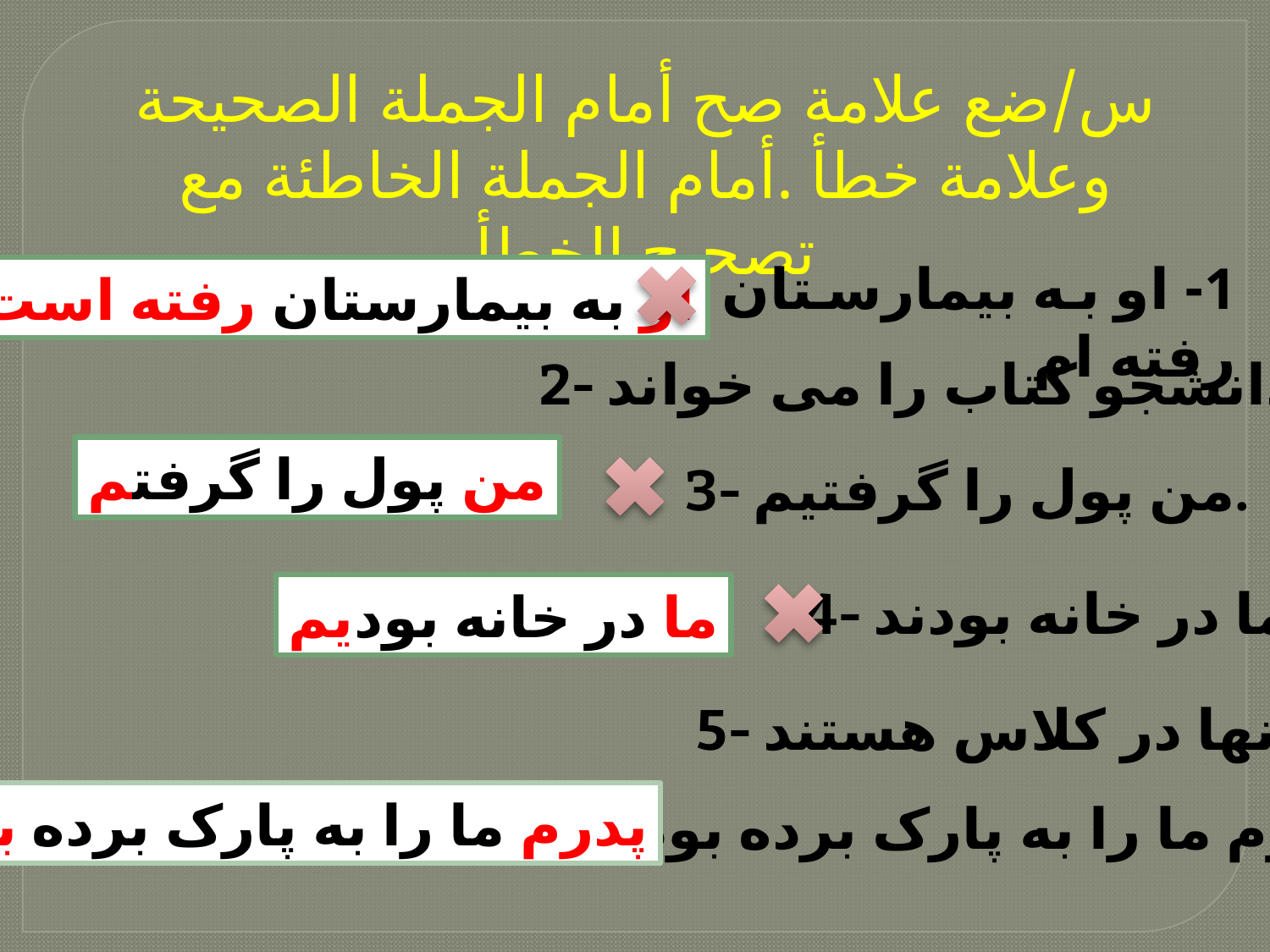

س/ضع علامة صح أمام الجملة الصحيحة وعلامة خطأ .أمام الجملة الخاطئة مع تصحيح الخطأ
1- او به بيمارستان رفته ام

او به بيمارستان رفته است.
2- دانشجو کتاب را می خواند.
من پول را گرفتم

3- من پول را گرفتیم.

4- ما در خانه بودند.
ما در خانه بودیم
5- آنها در کلاس هستند.
پدرم ما را به پارک برده بود

6- پدرم ما را به پارک برده بودید.